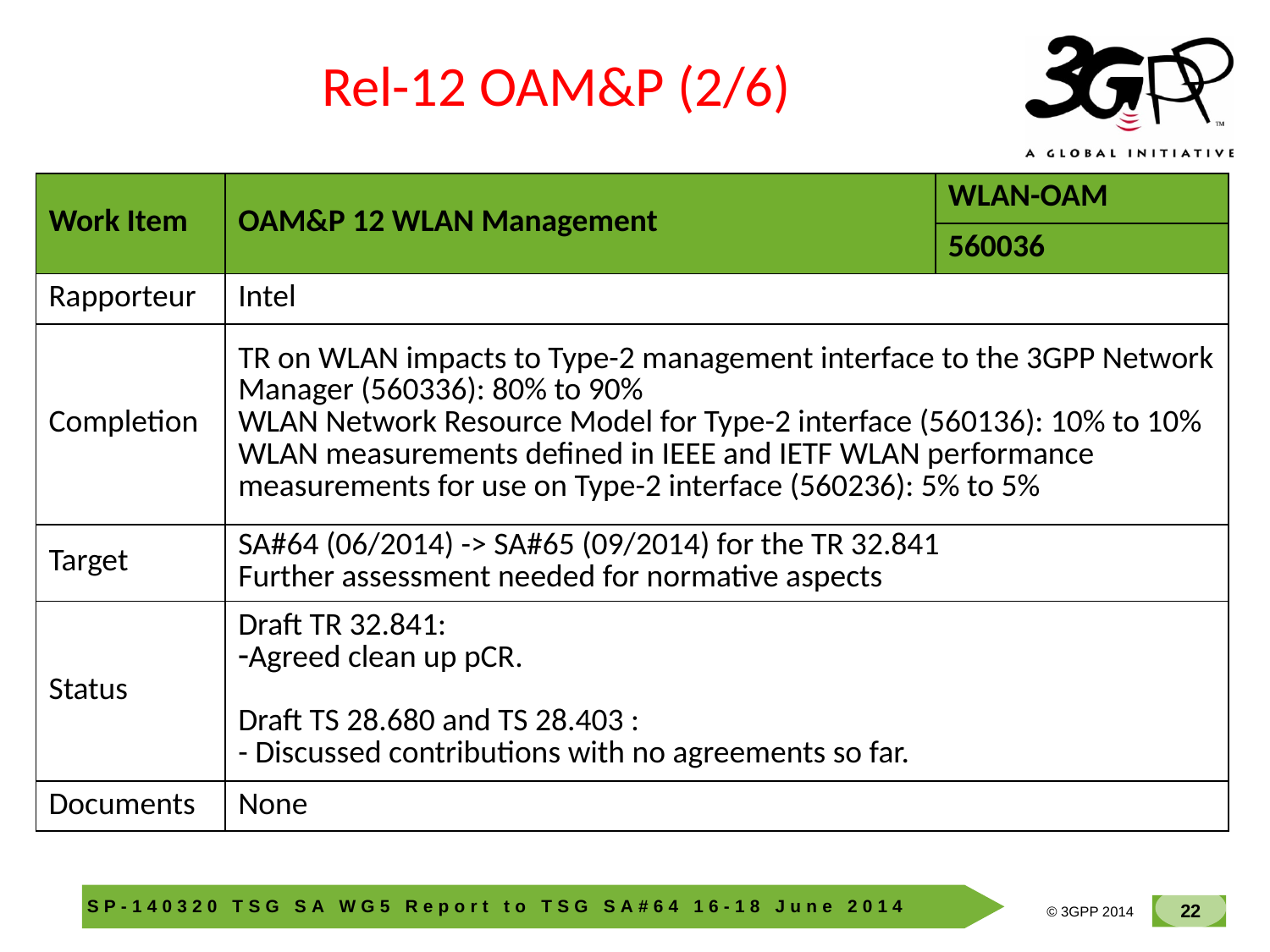

Rel-12 OAM&P (2/6)
| Work Item | OAM&P 12 WLAN Management | WLAN-OAM |
| --- | --- | --- |
|  |  | 560036 |
| Rapporteur | Intel |  |
| Completion | TR on WLAN impacts to Type-2 management interface to the 3GPP Network Manager (560336): 80% to 90% WLAN Network Resource Model for Type-2 interface (560136): 10% to 10% WLAN measurements defined in IEEE and IETF WLAN performance measurements for use on Type-2 interface (560236): 5% to 5% |  |
| Target | SA#64 (06/2014) -> SA#65 (09/2014) for the TR 32.841 Further assessment needed for normative aspects |  |
| Status | Draft TR 32.841: Agreed clean up pCR. Draft TS 28.680 and TS 28.403 : - Discussed contributions with no agreements so far. |  |
| Documents | None |  |